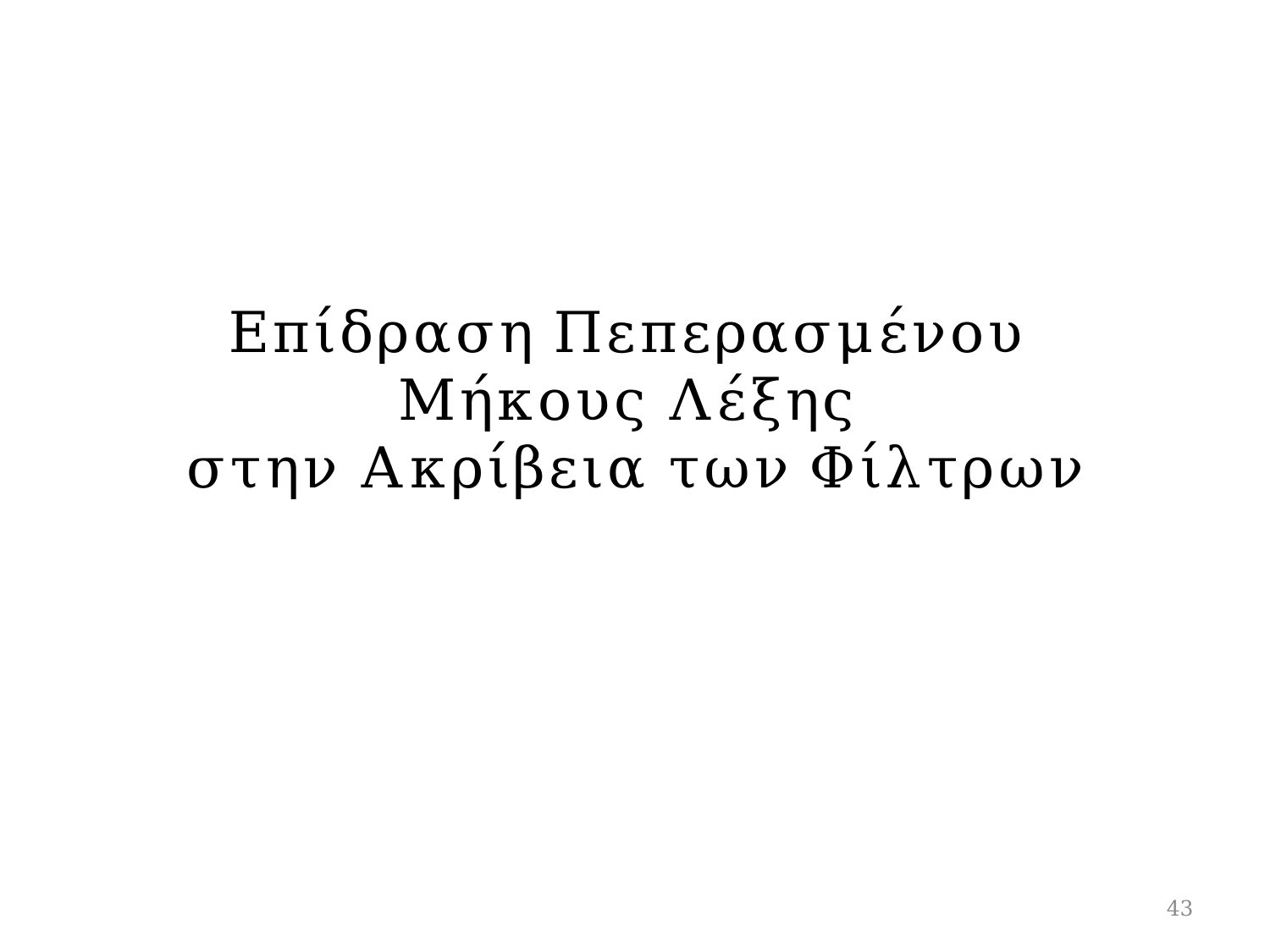

# Επίδραση Πεπερασμένου Μήκους Λέξης στην Ακρίβεια των Φίλτρων
43